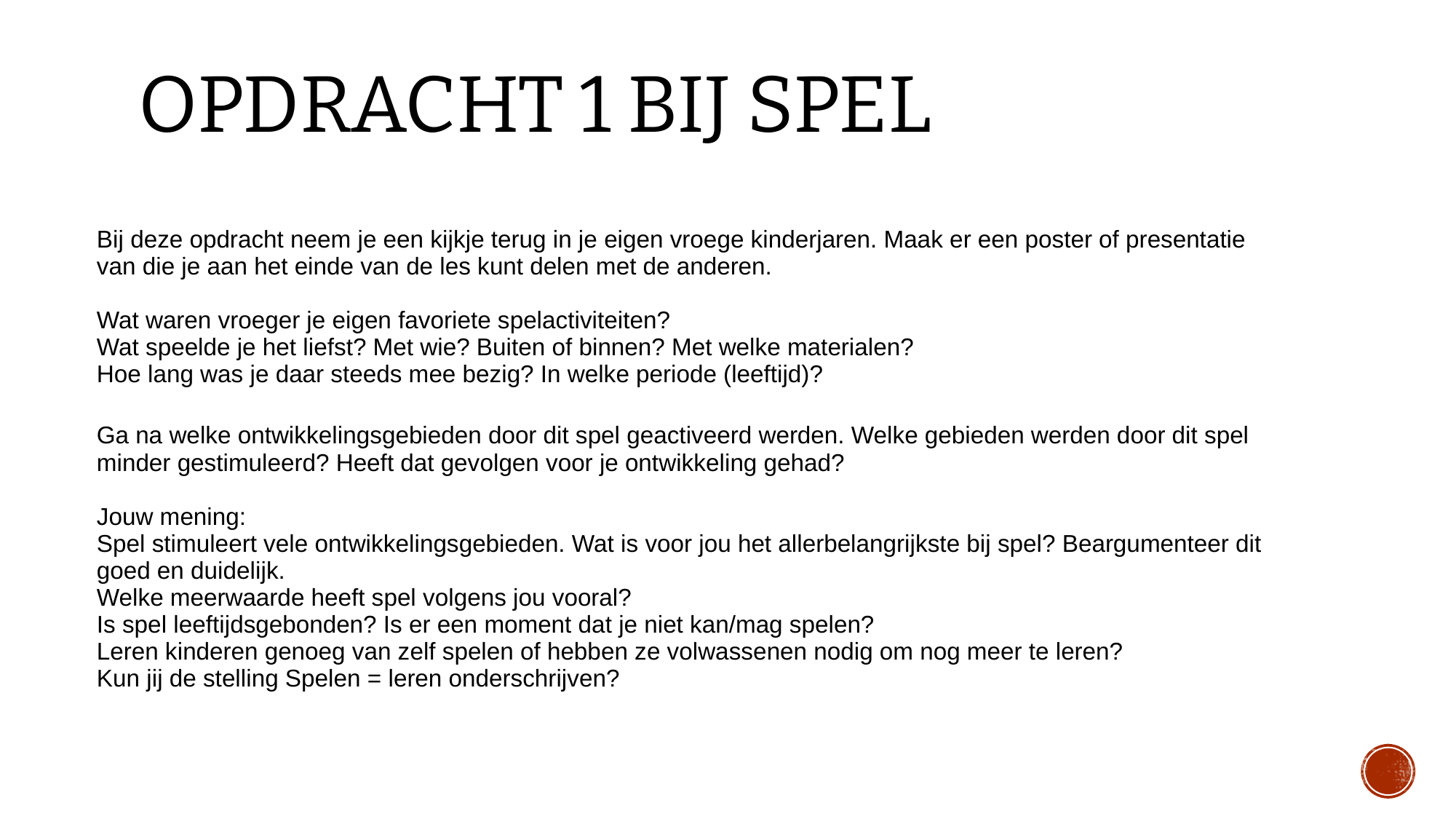

# Opdracht 1 bij spel
| Bij deze opdracht neem je een kijkje terug in je eigen vroege kinderjaren. Maak er een poster of presentatie van die je aan het einde van de les kunt delen met de anderen. Wat waren vroeger je eigen favoriete spelactiviteiten? Wat speelde je het liefst? Met wie? Buiten of binnen? Met welke materialen? Hoe lang was je daar steeds mee bezig? In welke periode (leeftijd)? |
| --- |
| Ga na welke ontwikkelingsgebieden door dit spel geactiveerd werden. Welke gebieden werden door dit spel minder gestimuleerd? Heeft dat gevolgen voor je ontwikkeling gehad? Jouw mening: Spel stimuleert vele ontwikkelingsgebieden. Wat is voor jou het allerbelangrijkste bij spel? Beargumenteer dit goed en duidelijk. Welke meerwaarde heeft spel volgens jou vooral? Is spel leeftijdsgebonden? Is er een moment dat je niet kan/mag spelen? Leren kinderen genoeg van zelf spelen of hebben ze volwassenen nodig om nog meer te leren? Kun jij de stelling Spelen = leren onderschrijven? |
|  |